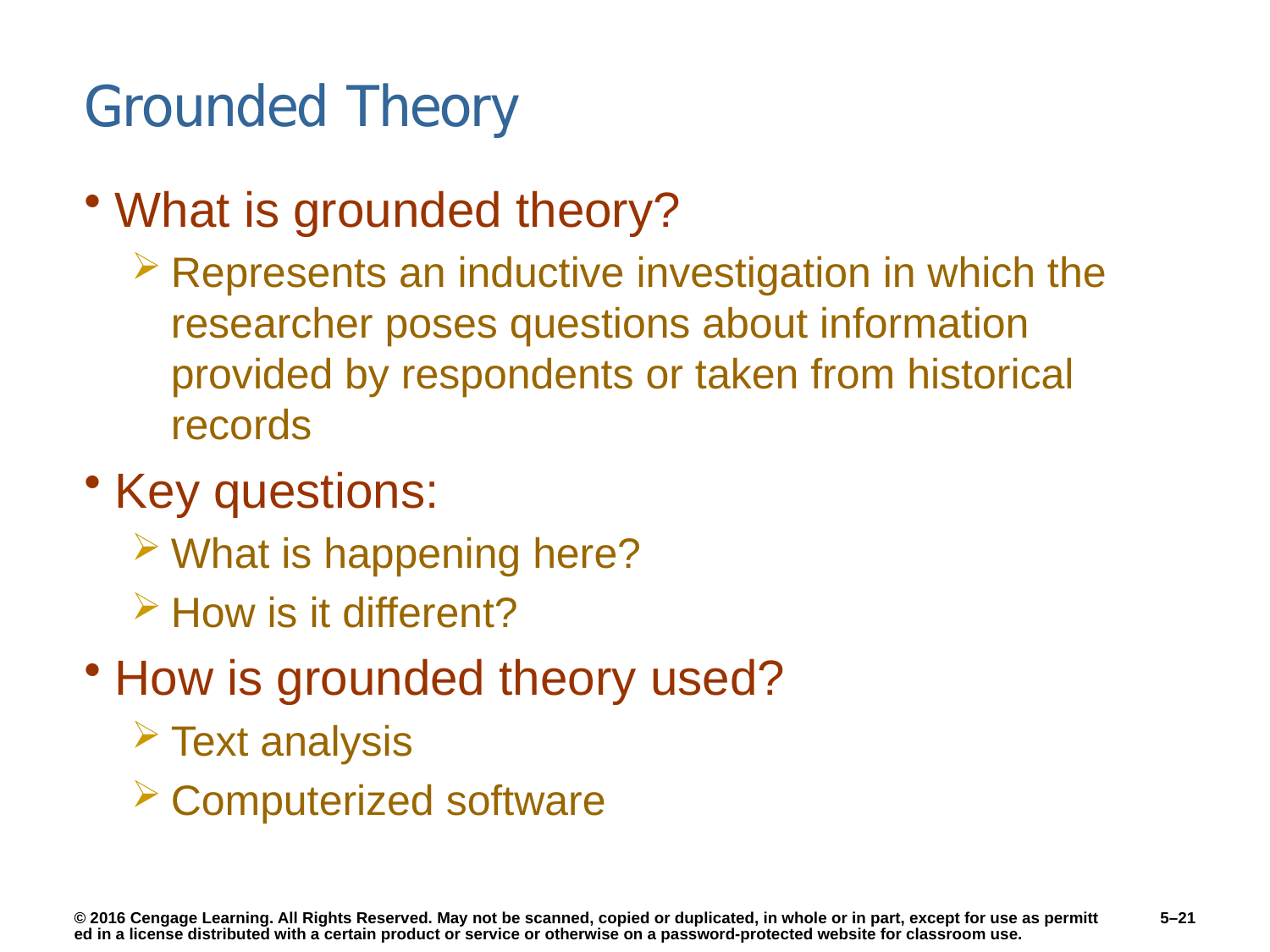

# Grounded Theory
What is grounded theory?
Represents an inductive investigation in which the researcher poses questions about information provided by respondents or taken from historical records
Key questions:
What is happening here?
How is it different?
How is grounded theory used?
Text analysis
Computerized software
5–21
© 2016 Cengage Learning. All Rights Reserved. May not be scanned, copied or duplicated, in whole or in part, except for use as permitted in a license distributed with a certain product or service or otherwise on a password-protected website for classroom use.